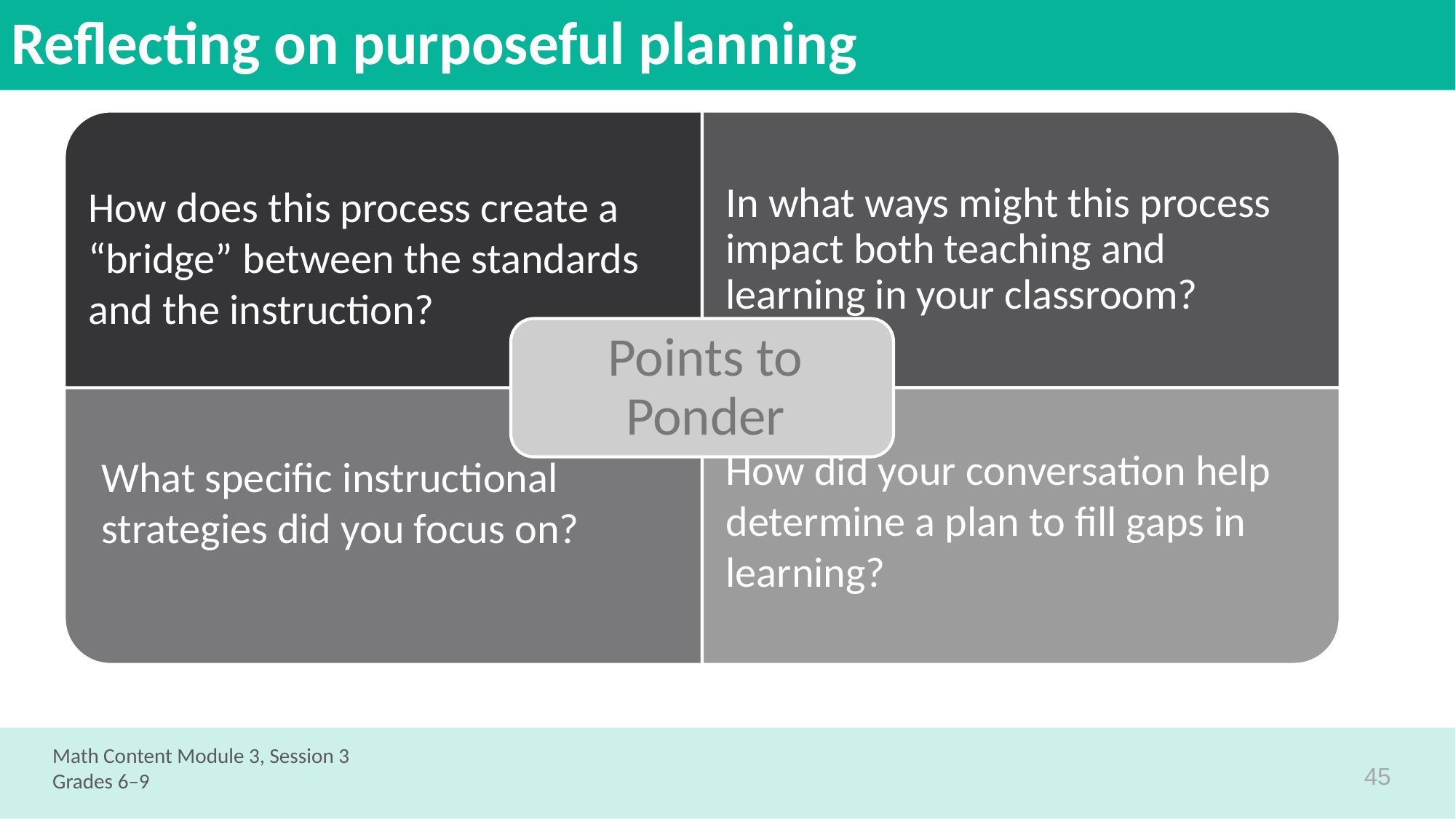

# Reflecting on purposeful planning
How does this process create a “bridge” between the standards and the instruction?
In what ways might this process impact both teaching and learning in your classroom?
What specific instructional strategies did you focus on?

How did your conversation help determine a plan to fill gaps in learning?
Points to Ponder
Math Content Module 3, Session 3
Grades 6–9
45